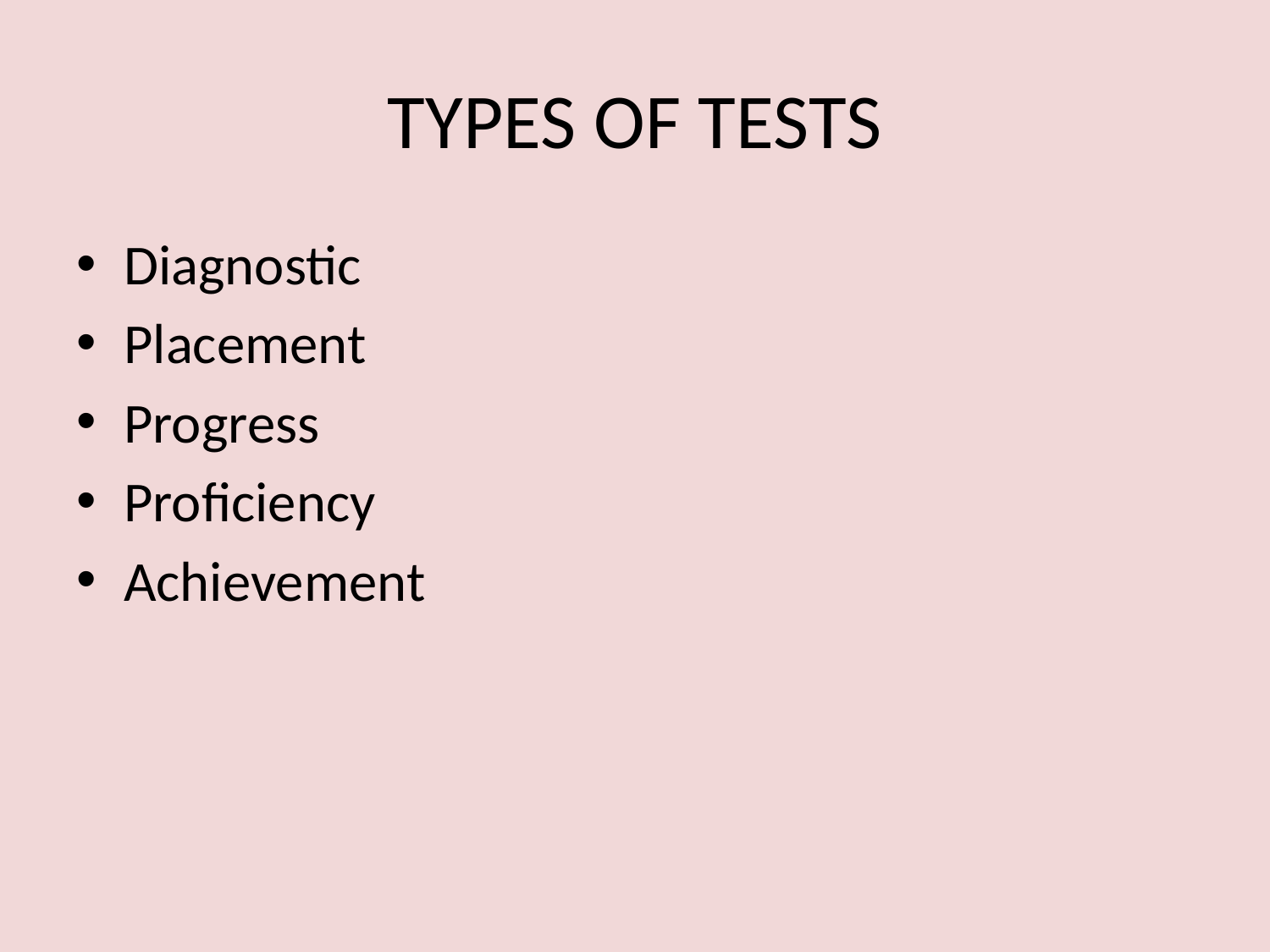

# TYPES OF TESTS
Diagnostic
Placement
Progress
Proficiency
Achievement